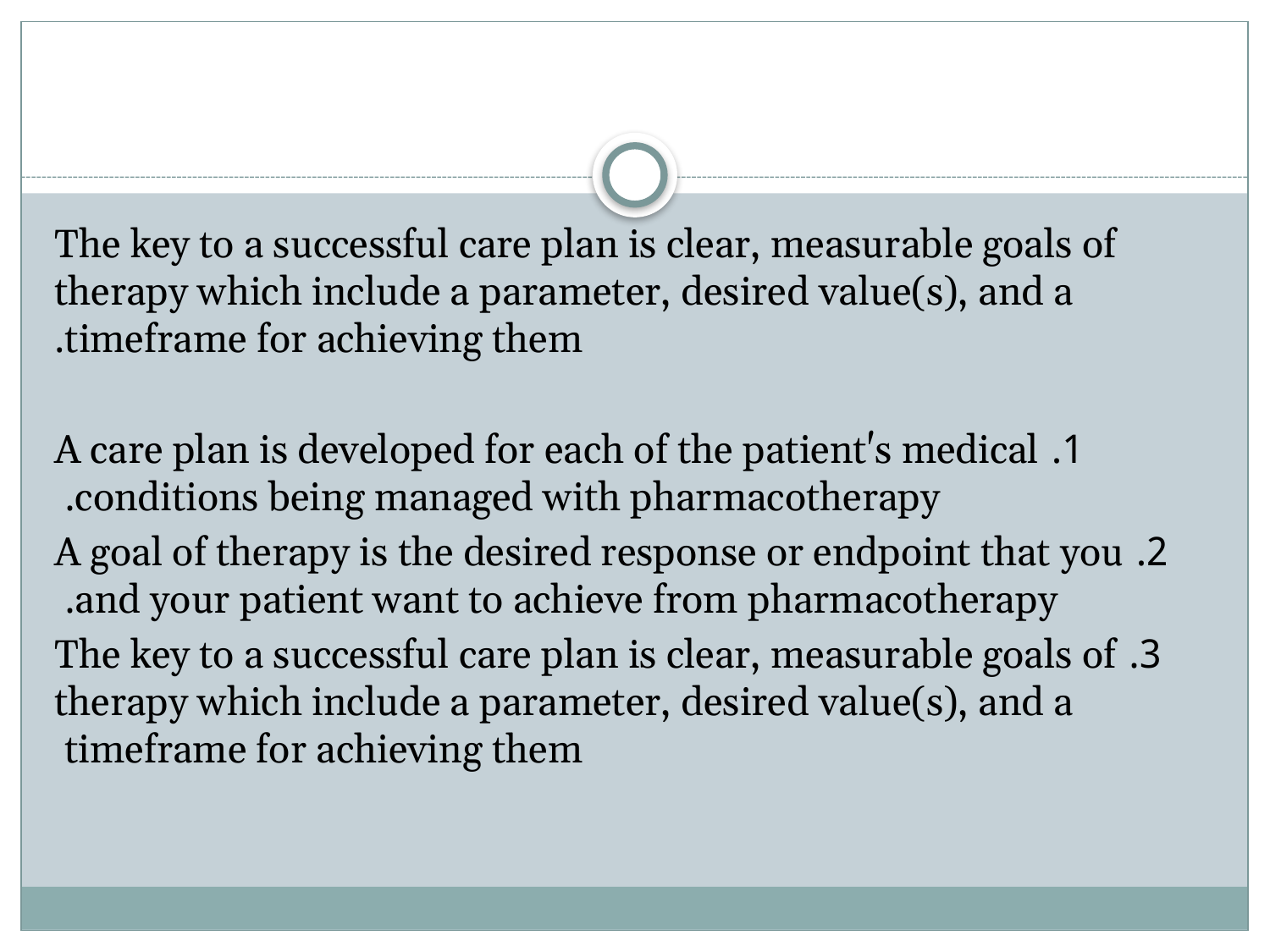

#
The key to a successful care plan is clear, measurable goals of therapy which include a parameter, desired value(s), and a timeframe for achieving them.

 1. A care plan is developed for each of the patient's medical conditions being managed with pharmacotherapy.
2. A goal of therapy is the desired response or endpoint that you and your patient want to achieve from pharmacotherapy.
3. The key to a successful care plan is clear, measurable goals of therapy which include a parameter, desired value(s), and a timeframe for achieving them